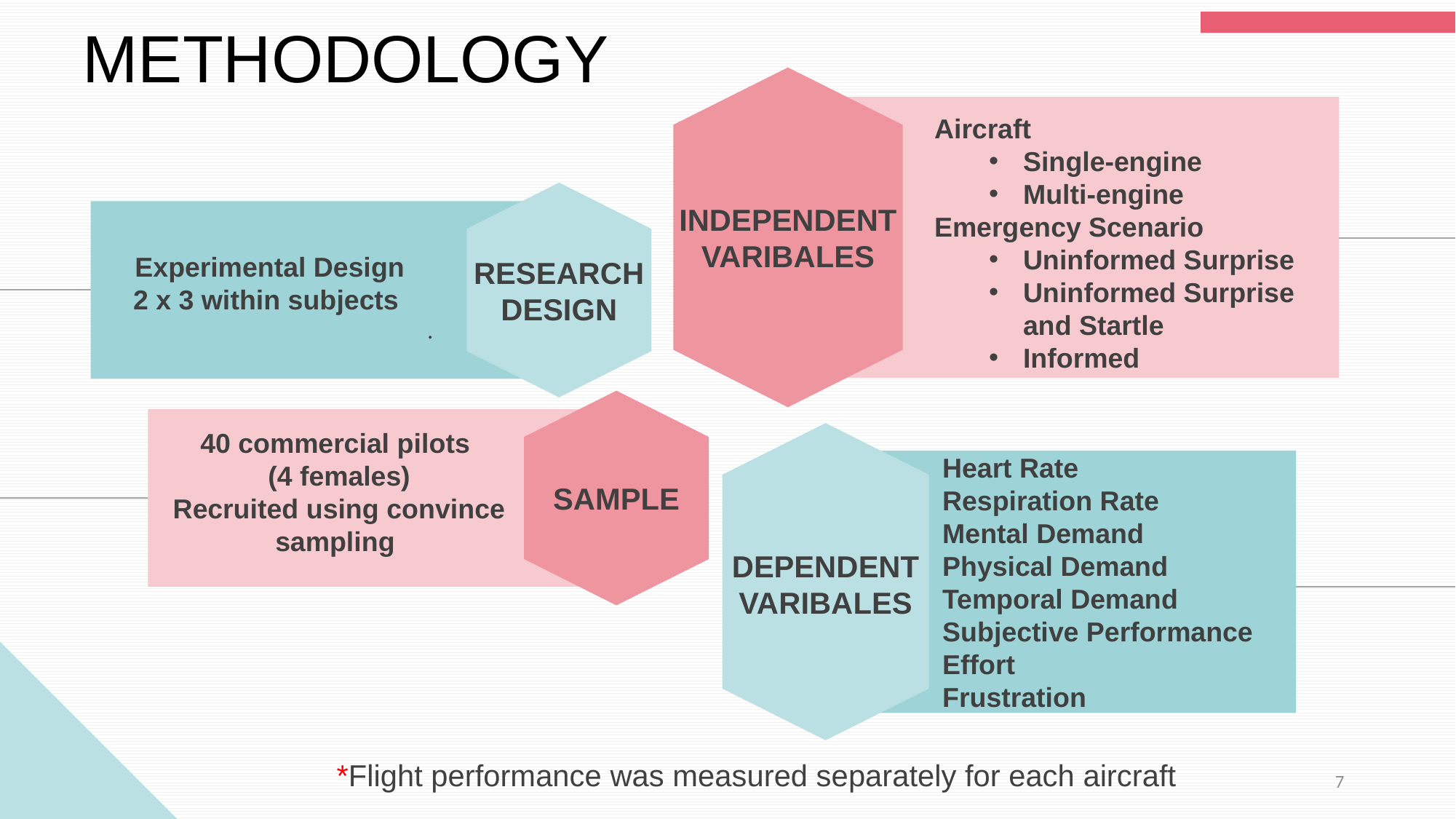

METHODOLOGY

INDEPENDENT VARIBALES
Aircraft
Single-engine
Multi-engine
Emergency Scenario
Uninformed Surprise
Uninformed Surprise and Startle
Informed

RESEARCH DESIGN
Experimental Design
2 x 3 within subjects
.

SAMPLE

DEPENDENT VARIBALES
40 commercial pilots
(4 females)
Recruited using convince sampling
Heart Rate
Respiration Rate
Mental Demand
Physical Demand
Temporal Demand
Subjective Performance
Effort
Frustration

*Flight performance was measured separately for each aircraft
7